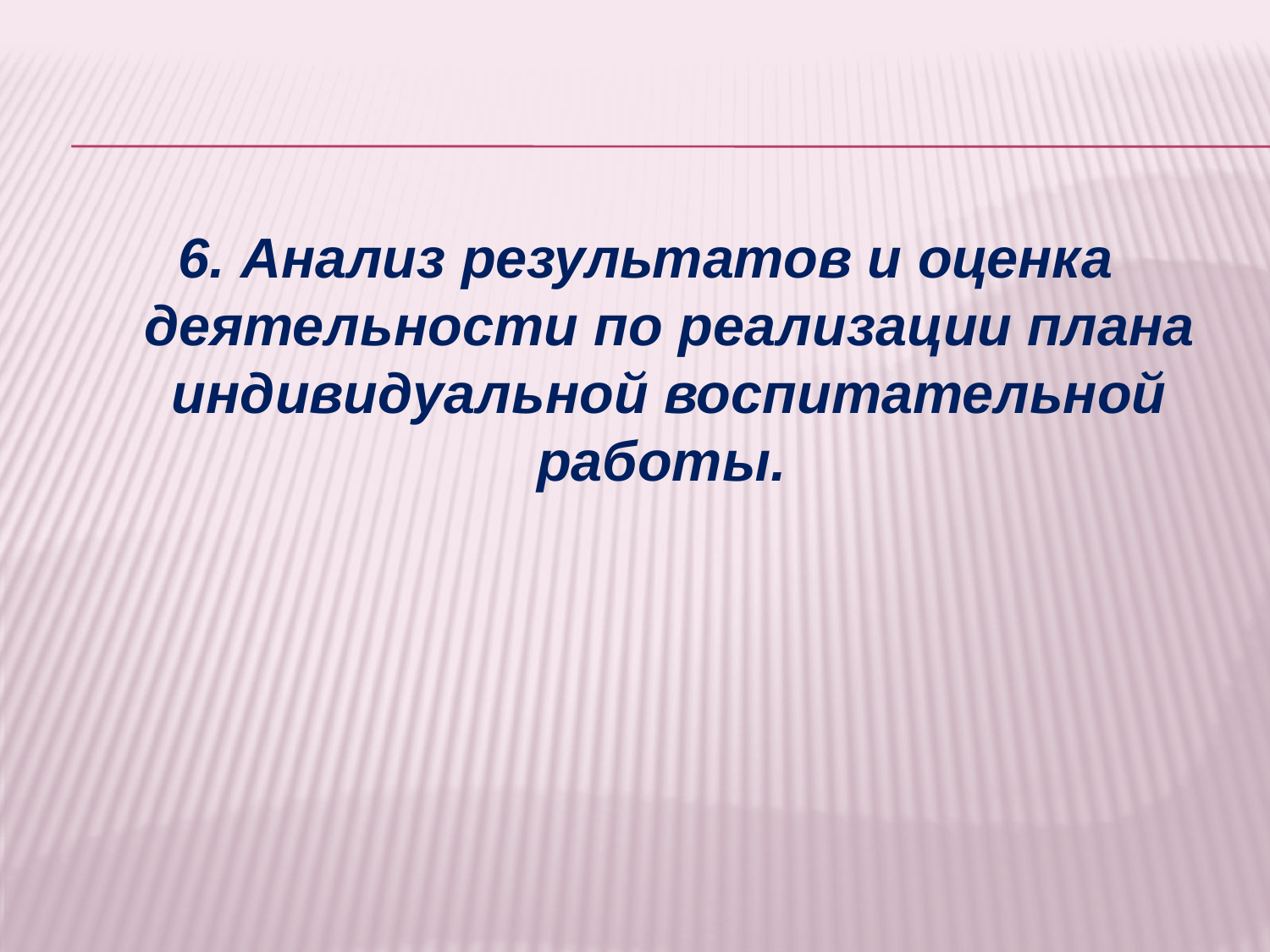

6. Анализ результатов и оценка деятельности по реализации плана индивидуальной воспитательной работы.